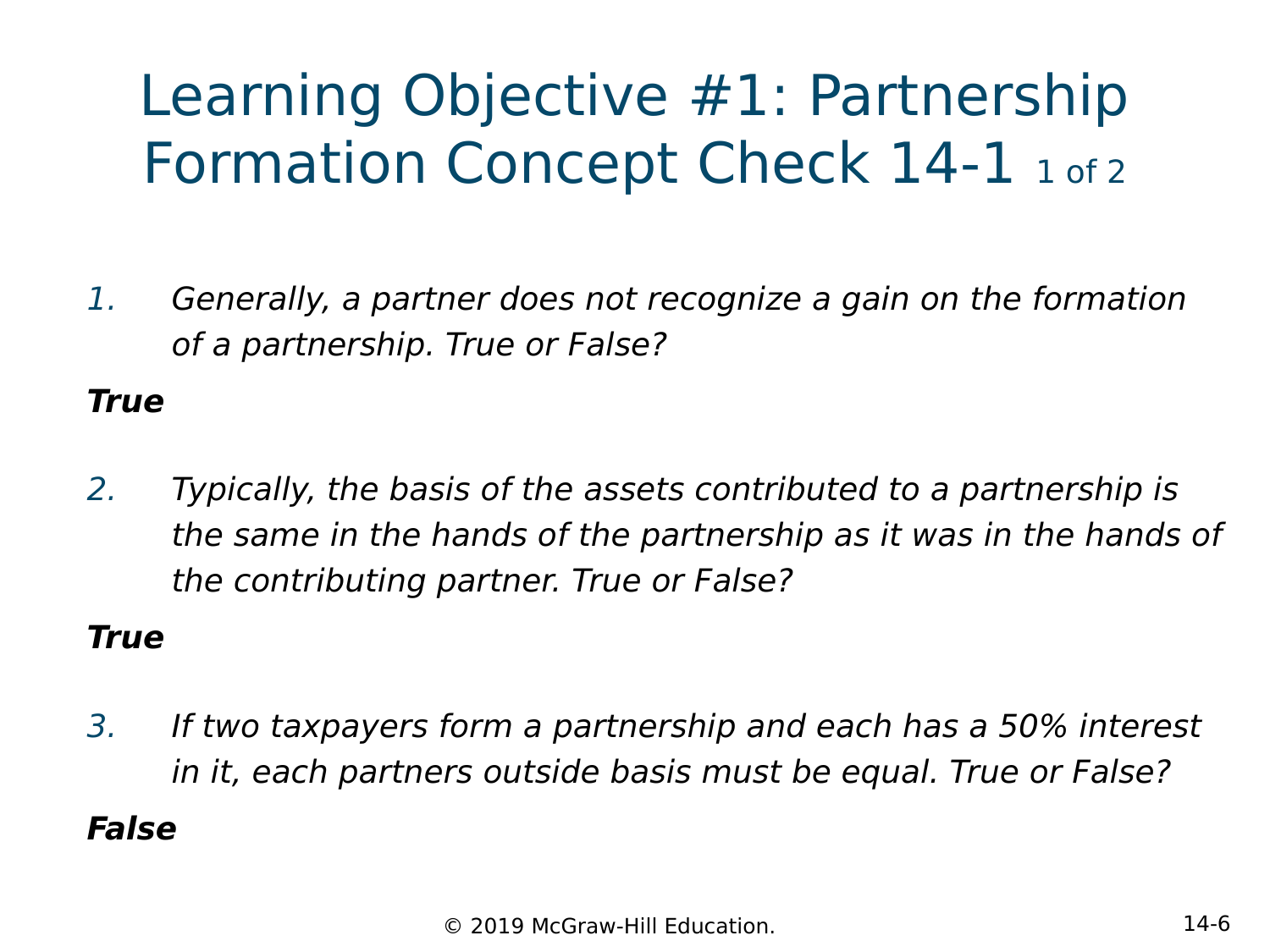

# Learning Objective #1: Partnership Formation Concept Check 14-1 1 of 2
Generally, a partner does not recognize a gain on the formation of a partnership. True or False?
True
Typically, the basis of the assets contributed to a partnership is the same in the hands of the partnership as it was in the hands of the contributing partner. True or False?
True
If two taxpayers form a partnership and each has a 50% interest in it, each partners outside basis must be equal. True or False?
False